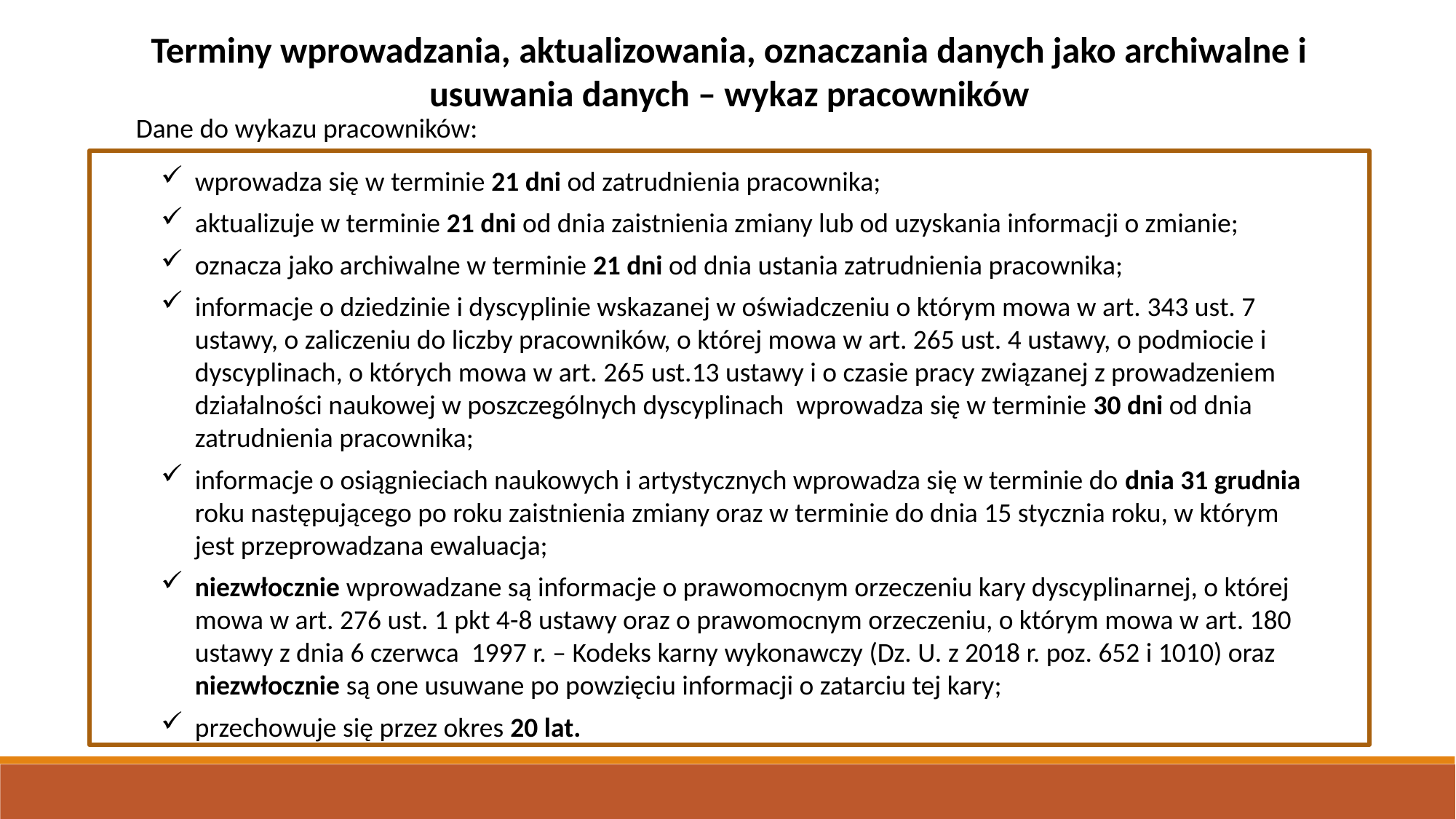

Terminy wprowadzania, aktualizowania, oznaczania danych jako archiwalne i usuwania danych – wykaz pracowników
Dane do wykazu pracowników:

wprowadza się w terminie 21 dni od zatrudnienia pracownika;
aktualizuje w terminie 21 dni od dnia zaistnienia zmiany lub od uzyskania informacji o zmianie;
oznacza jako archiwalne w terminie 21 dni od dnia ustania zatrudnienia pracownika;
informacje o dziedzinie i dyscyplinie wskazanej w oświadczeniu o którym mowa w art. 343 ust. 7 ustawy, o zaliczeniu do liczby pracowników, o której mowa w art. 265 ust. 4 ustawy, o podmiocie i dyscyplinach, o których mowa w art. 265 ust.13 ustawy i o czasie pracy związanej z prowadzeniem działalności naukowej w poszczególnych dyscyplinach  wprowadza się w terminie 30 dni od dnia zatrudnienia pracownika;
informacje o osiągnieciach naukowych i artystycznych wprowadza się w terminie do dnia 31 grudnia roku następującego po roku zaistnienia zmiany oraz w terminie do dnia 15 stycznia roku, w którym jest przeprowadzana ewaluacja;
niezwłocznie wprowadzane są informacje o prawomocnym orzeczeniu kary dyscyplinarnej, o której mowa w art. 276 ust. 1 pkt 4-8 ustawy oraz o prawomocnym orzeczeniu, o którym mowa w art. 180 ustawy z dnia 6 czerwca  1997 r. – Kodeks karny wykonawczy (Dz. U. z 2018 r. poz. 652 i 1010) oraz niezwłocznie są one usuwane po powzięciu informacji o zatarciu tej kary;
przechowuje się przez okres 20 lat.